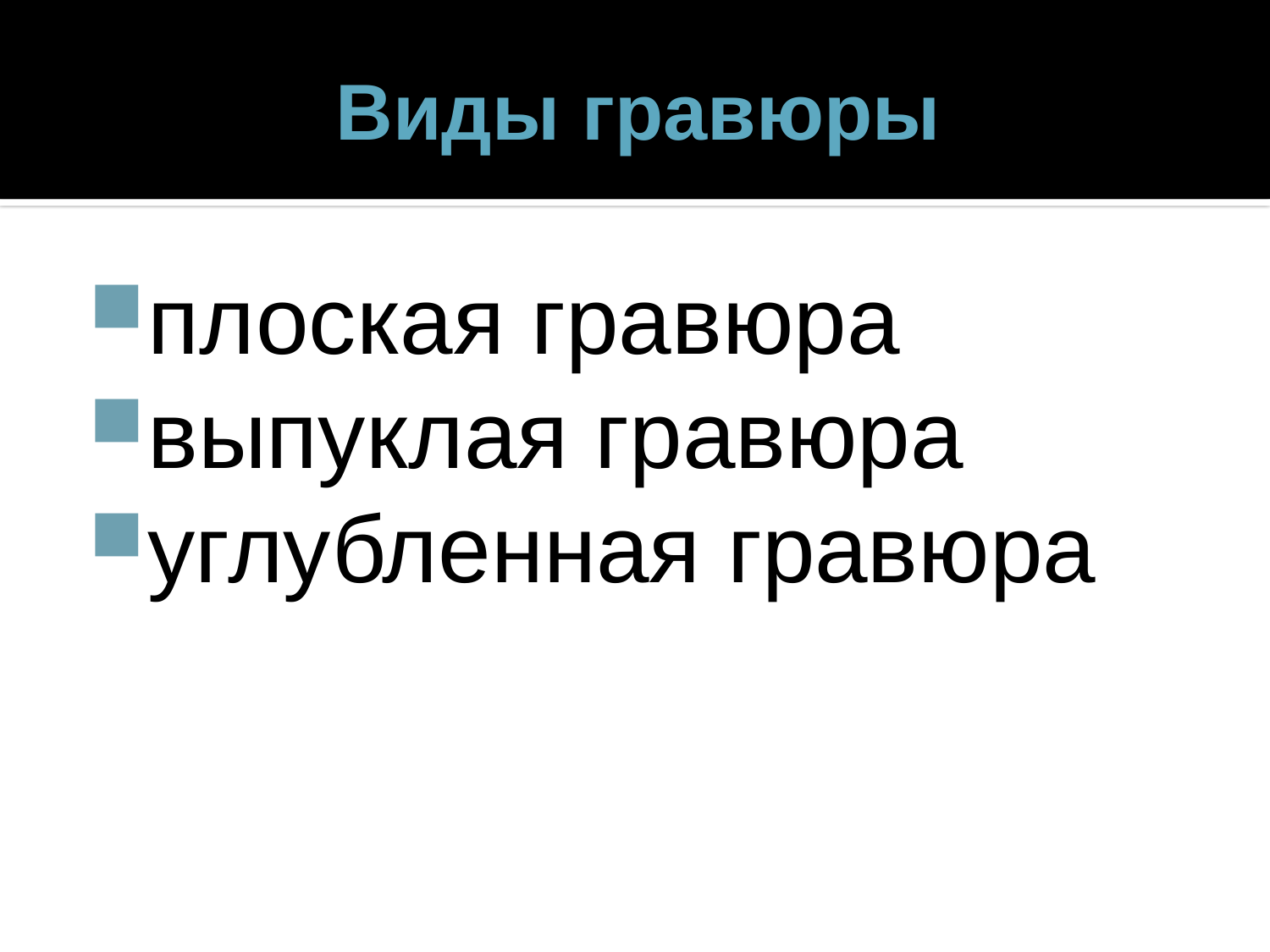

# Виды гравюры
плоская гравюра
выпуклая гравюра
углубленная гравюра